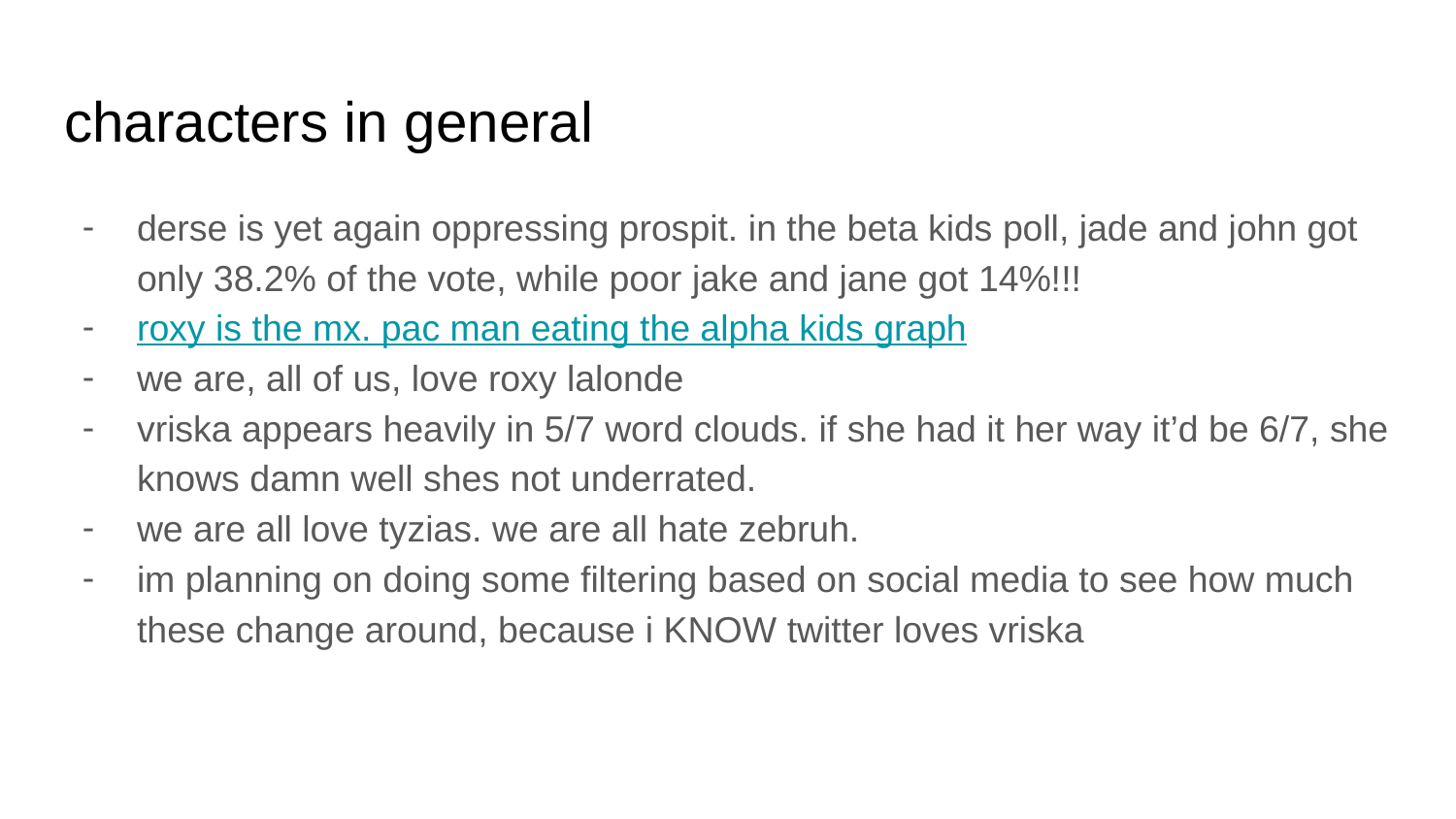

# characters in general
derse is yet again oppressing prospit. in the beta kids poll, jade and john got only 38.2% of the vote, while poor jake and jane got 14%!!!
roxy is the mx. pac man eating the alpha kids graph
we are, all of us, love roxy lalonde
vriska appears heavily in 5/7 word clouds. if she had it her way it’d be 6/7, she knows damn well shes not underrated.
we are all love tyzias. we are all hate zebruh.
im planning on doing some filtering based on social media to see how much these change around, because i KNOW twitter loves vriska